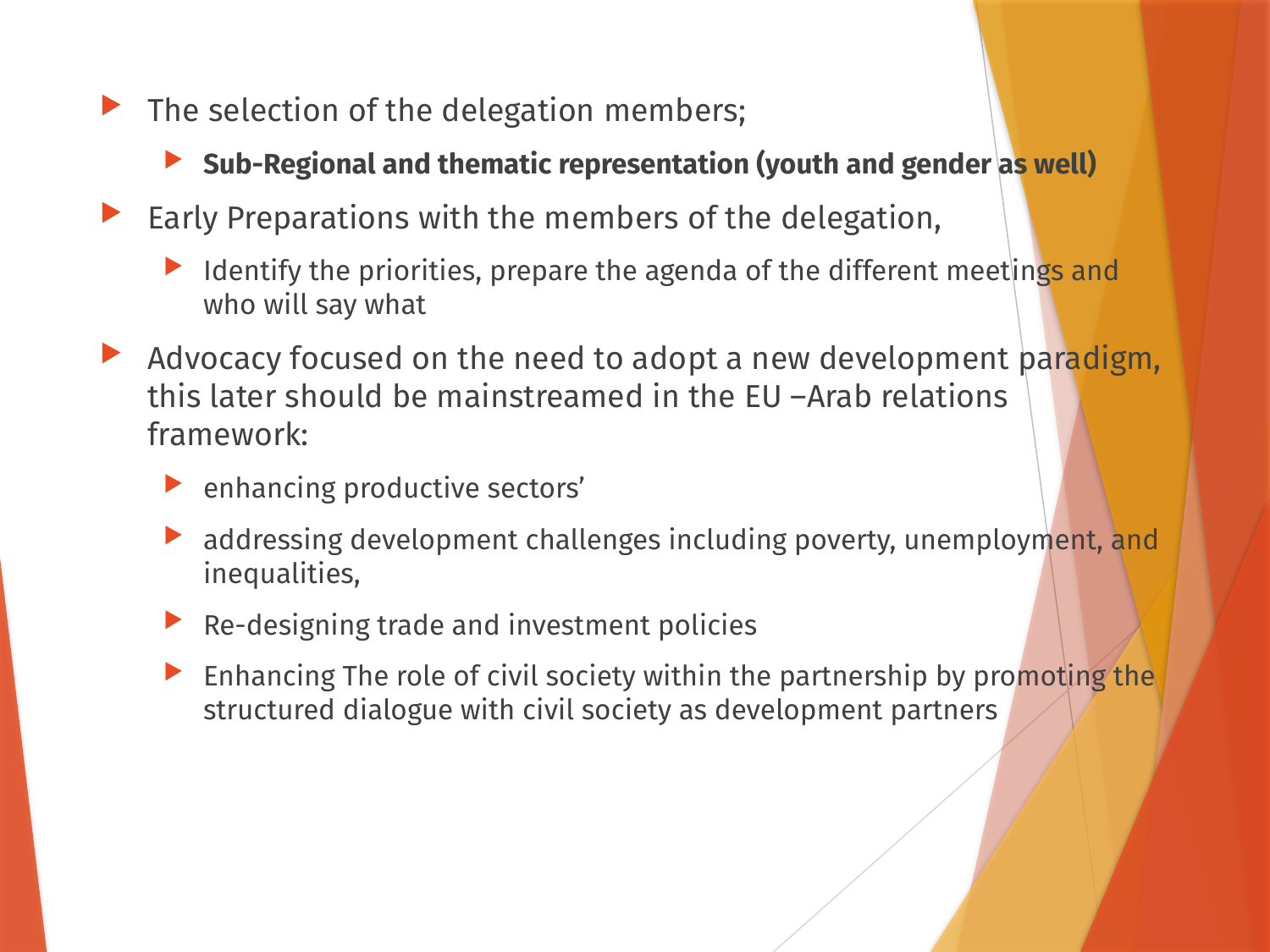

The selection of the delegation members;
Sub-Regional and thematic representation (youth and gender as well)
Early Preparations with the members of the delegation,
Identify the priorities, prepare the agenda of the different meetings and who will say what
Advocacy focused on the need to adopt a new development paradigm, this later should be mainstreamed in the EU –Arab relations framework:
enhancing productive sectors’
addressing development challenges including poverty, unemployment, and inequalities,
Re-designing trade and investment policies
Enhancing The role of civil society within the partnership by promoting the structured dialogue with civil society as development partners